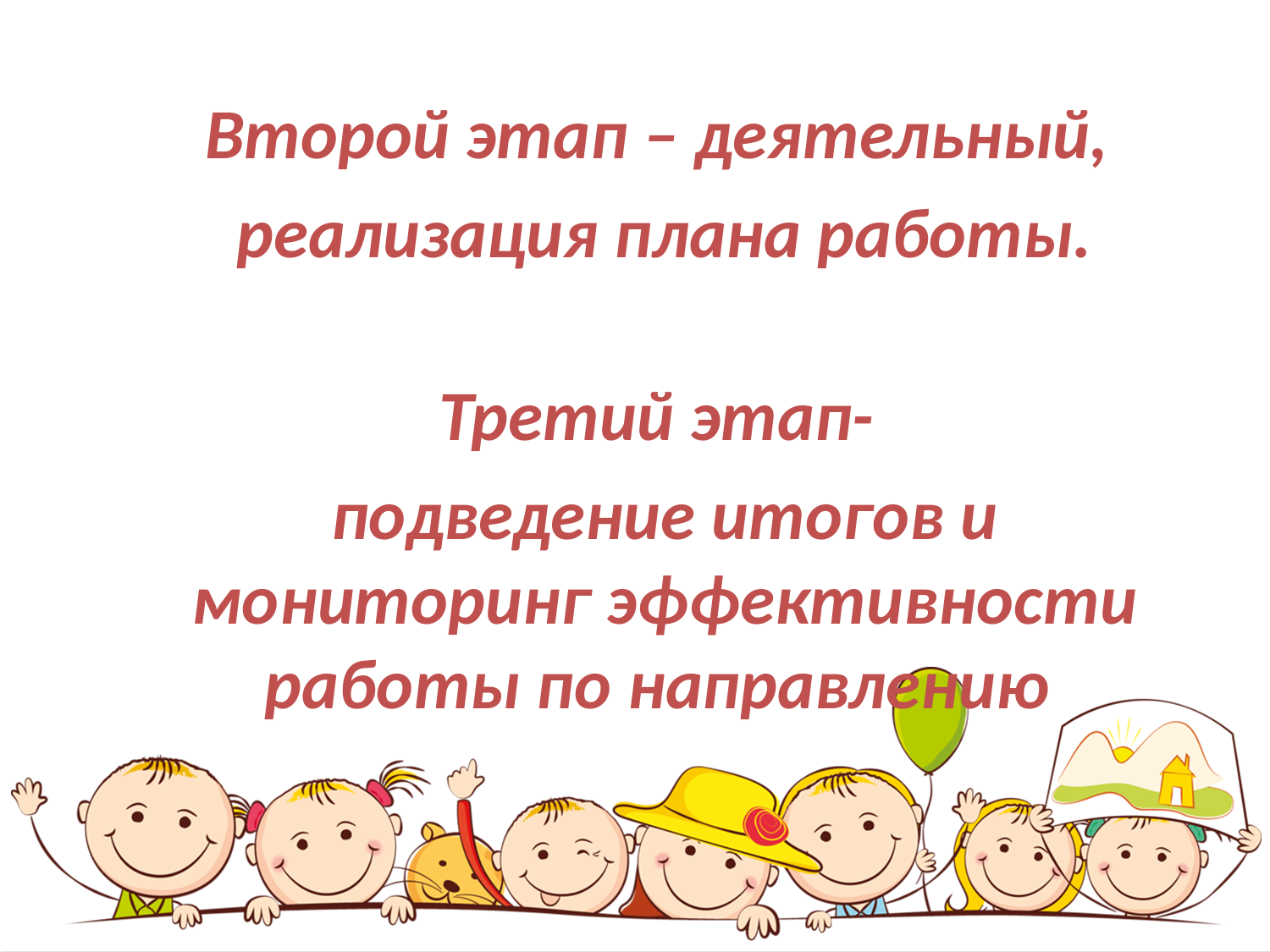

Второй этап – деятельный,
реализация плана работы.
Третий этап-
подведение итогов и мониторинг эффективности работы по направлению